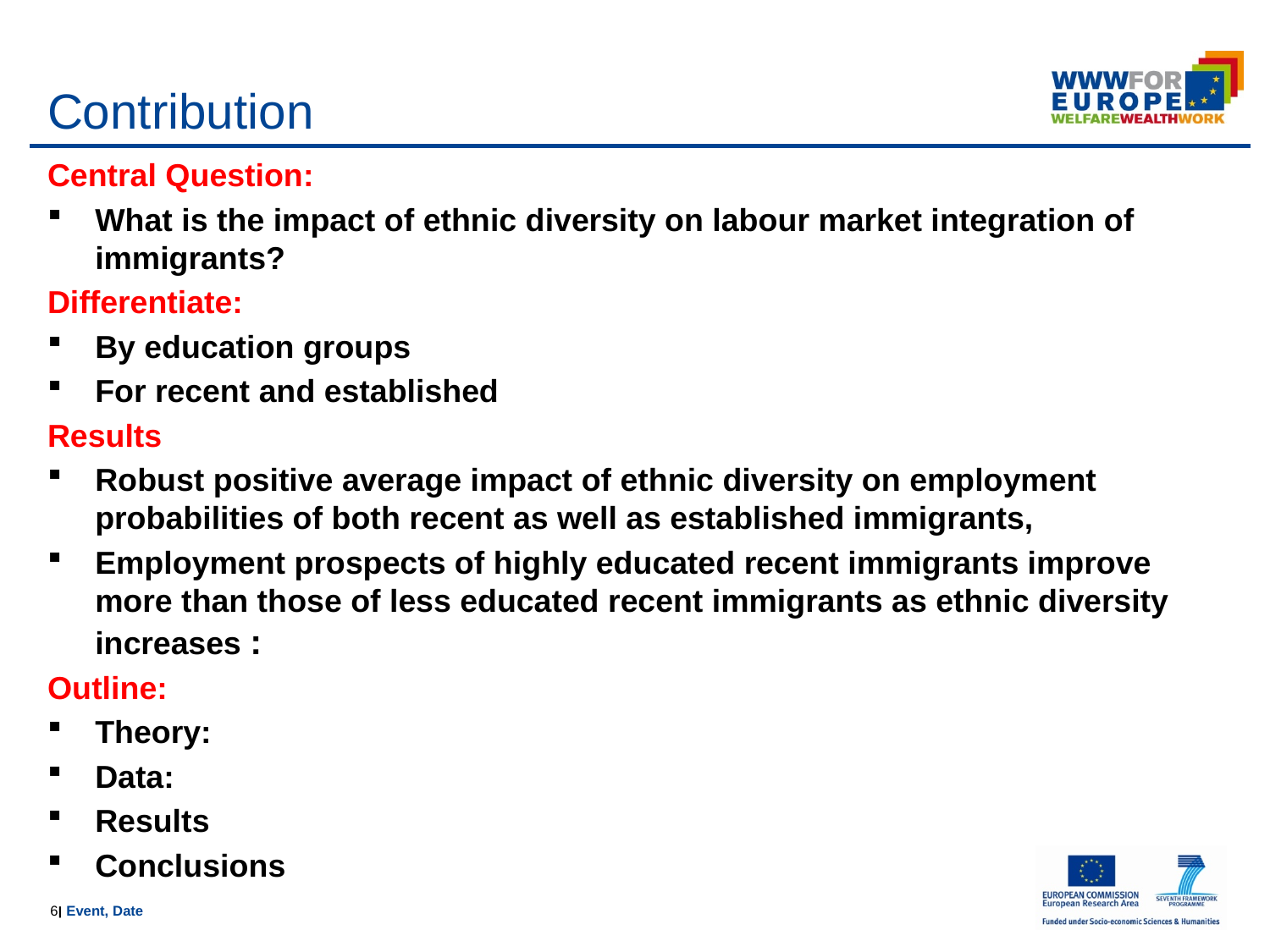

# Contribution
Central Question:
What is the impact of ethnic diversity on labour market integration of immigrants?
Differentiate:
By education groups
For recent and established
Results
Robust positive average impact of ethnic diversity on employment probabilities of both recent as well as established immigrants,
Employment prospects of highly educated recent immigrants improve more than those of less educated recent immigrants as ethnic diversity increases :
Outline:
Theory:
Data:
Results
Conclusions